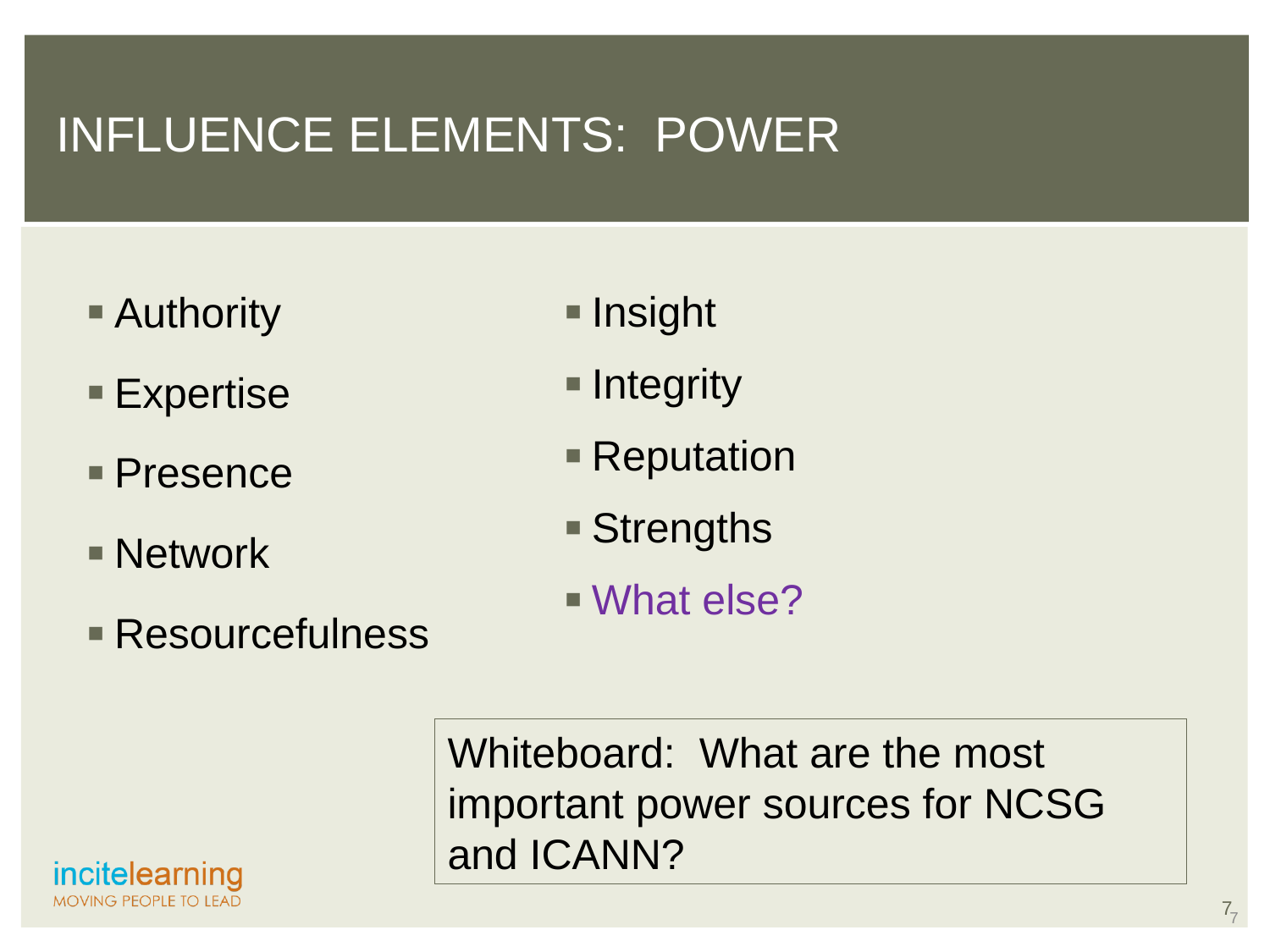

Influence Elements:  Power
Authority
Expertise
Presence
Network
Resourcefulness
Insight
Integrity
Reputation
Strengths
What else?
Whiteboard:  What are the most important power sources for NCSG and ICANN?
7